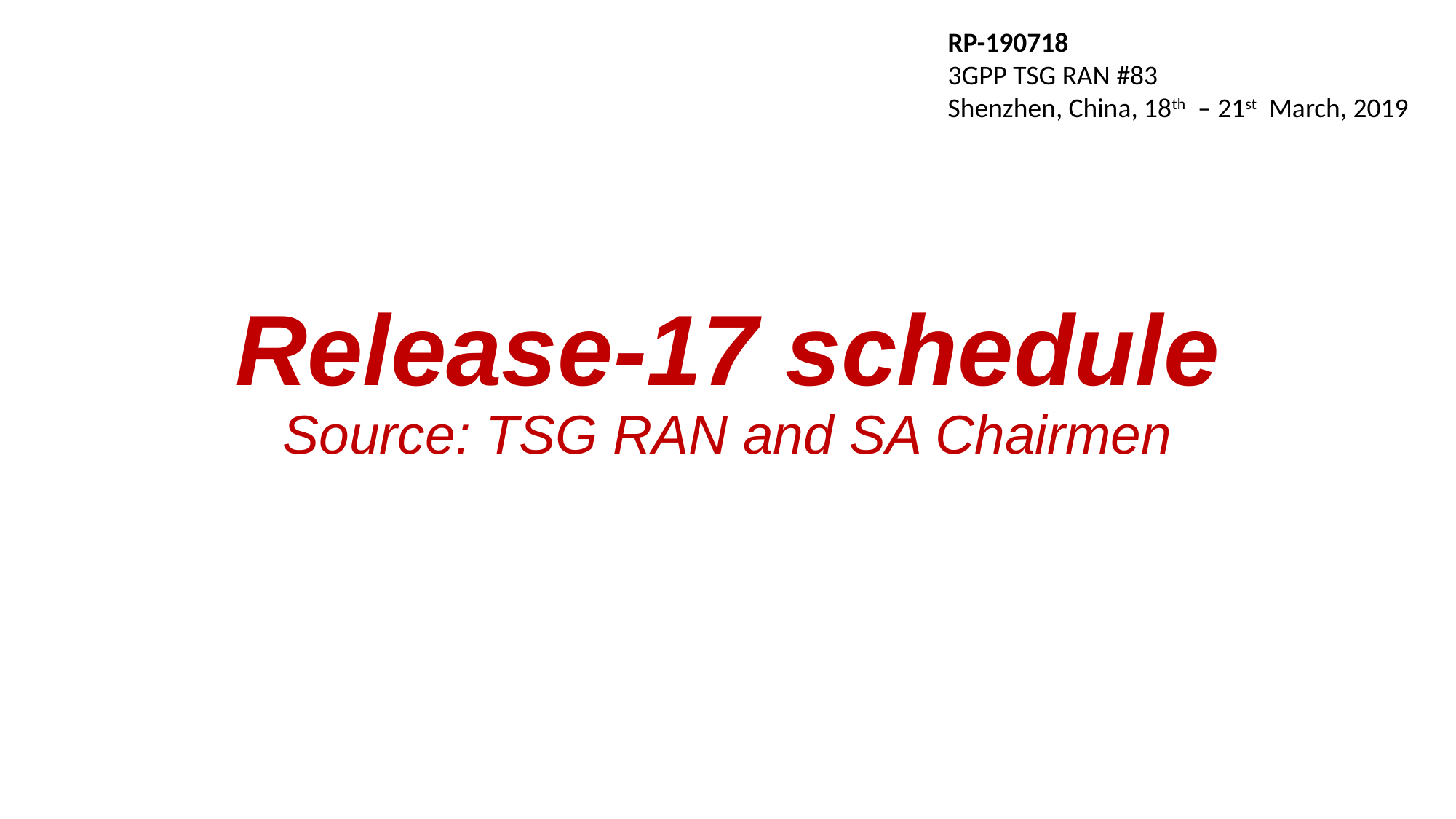

RP-190718
3GPP TSG RAN #83
Shenzhen, China, 18th  – 21st  March, 2019

# Release-17 schedule Source: TSG RAN and SA Chairmen